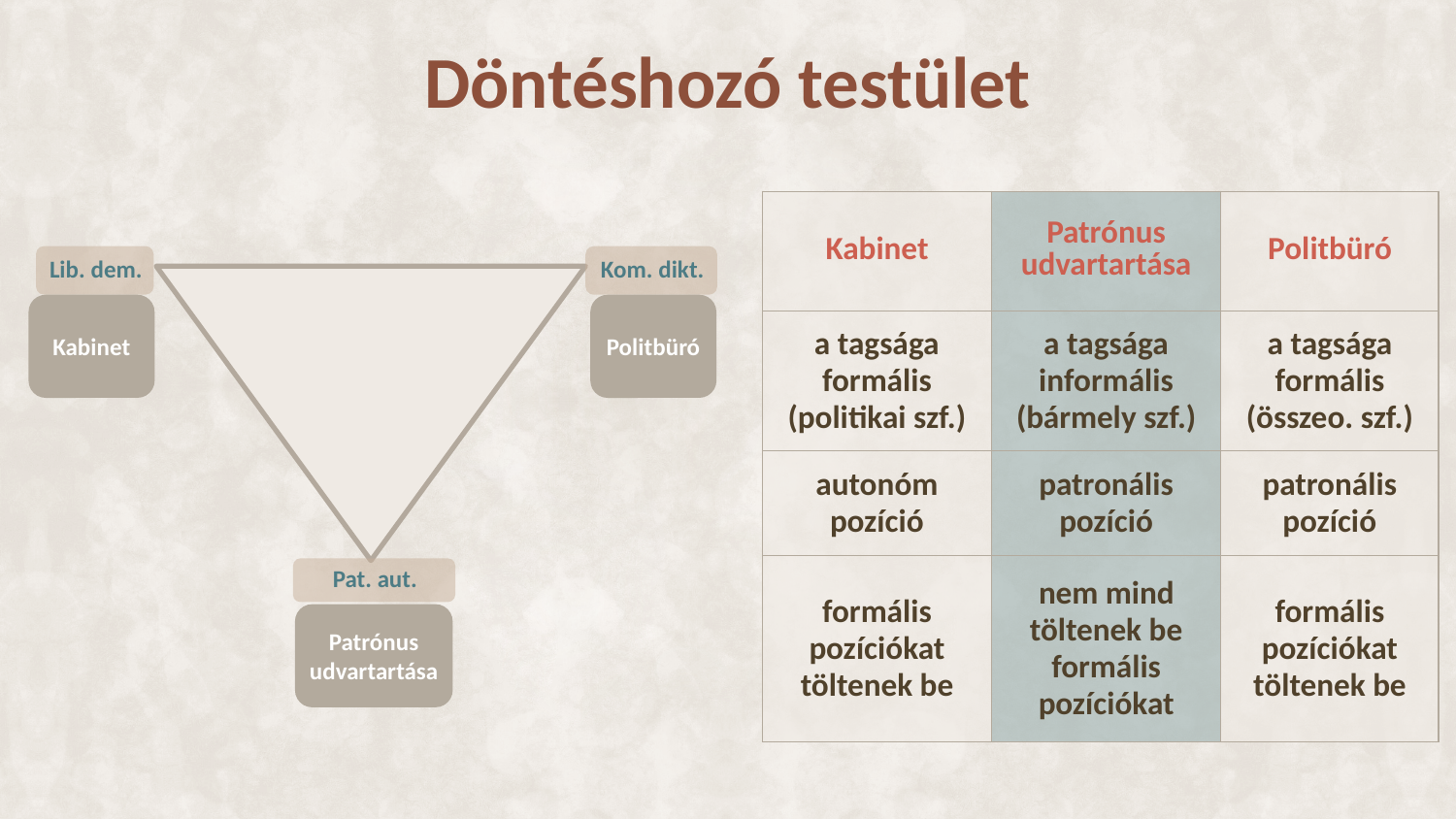

# Döntéshozó testület

Kom. dikt.
Lib. dem.
Pat. aut.
| Kabinet | Patrónus udvartartása | Politbüró |
| --- | --- | --- |
| a tagsága formális (politikai szf.) | a tagsága informális (bármely szf.) | a tagsága formális (összeo. szf.) |
| autonóm pozíció | patronális pozíció | patronális pozíció |
| formális pozíciókat töltenek be | nem mind töltenek be formális pozíciókat | formális pozíciókat töltenek be |
Kabinet
Politbüró
Patrónus udvartartása